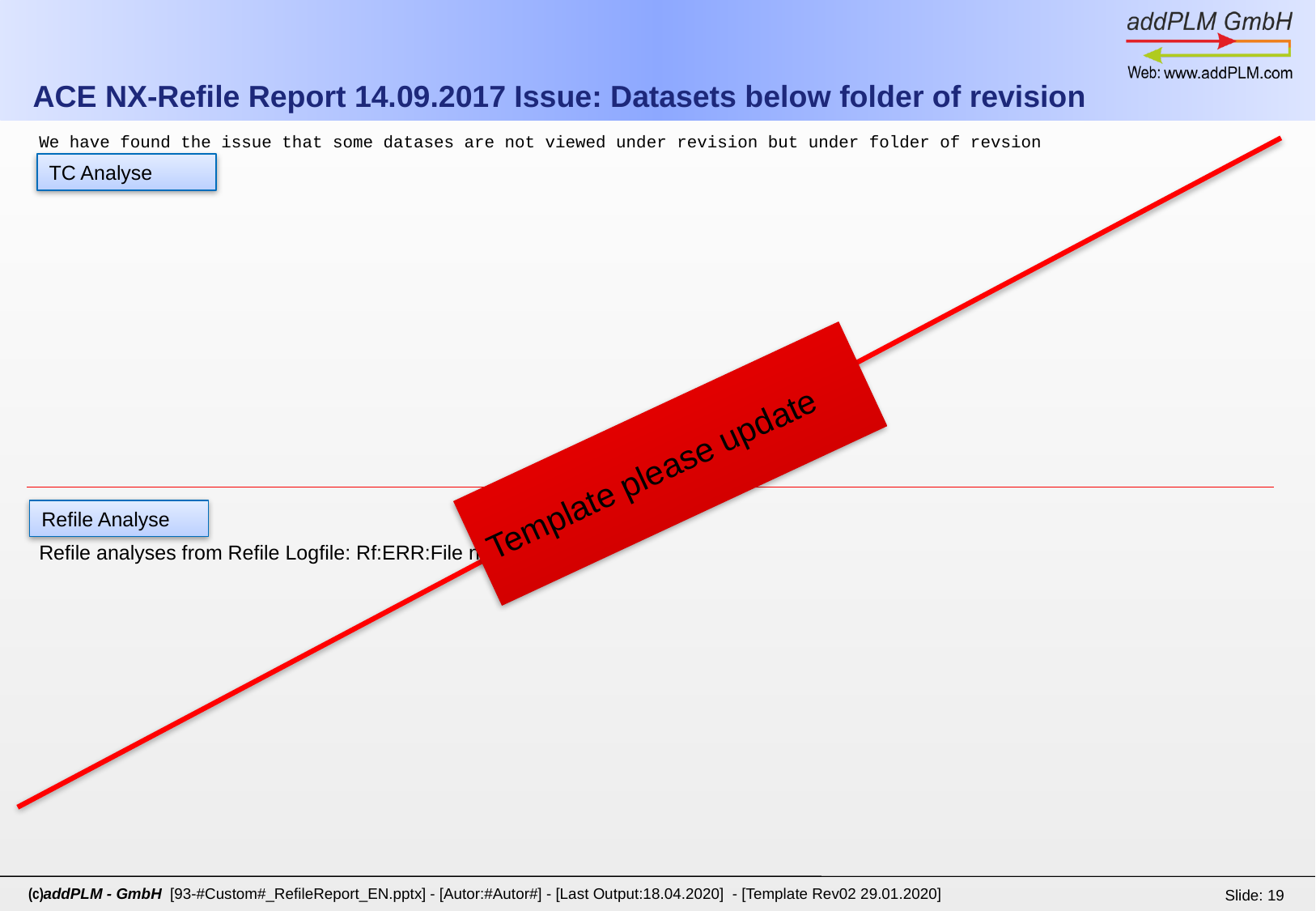

# ACE NX-Refile Report 14.09.2017 Issue: Datasets below folder of revision
We have found the issue that some datases are not viewed under revision but under folder of revsion
Template please update
TC Analyse
Refile Analyse
Refile analyses from Refile Logfile: Rf:ERR:File not found